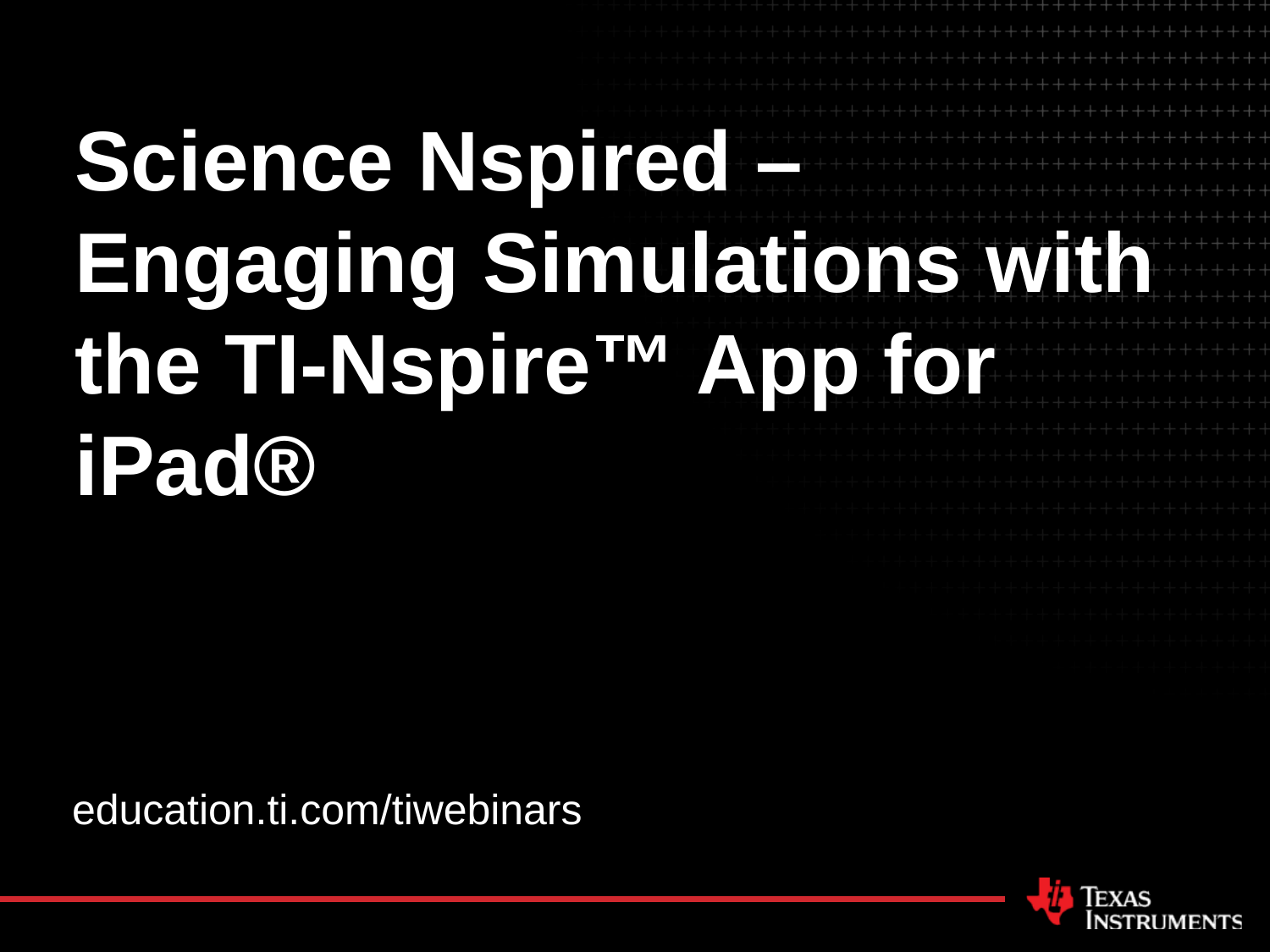

# Science Nspired – Engaging Simulations with the TI-Nspire™ App for iPad®
education.ti.com/tiwebinars